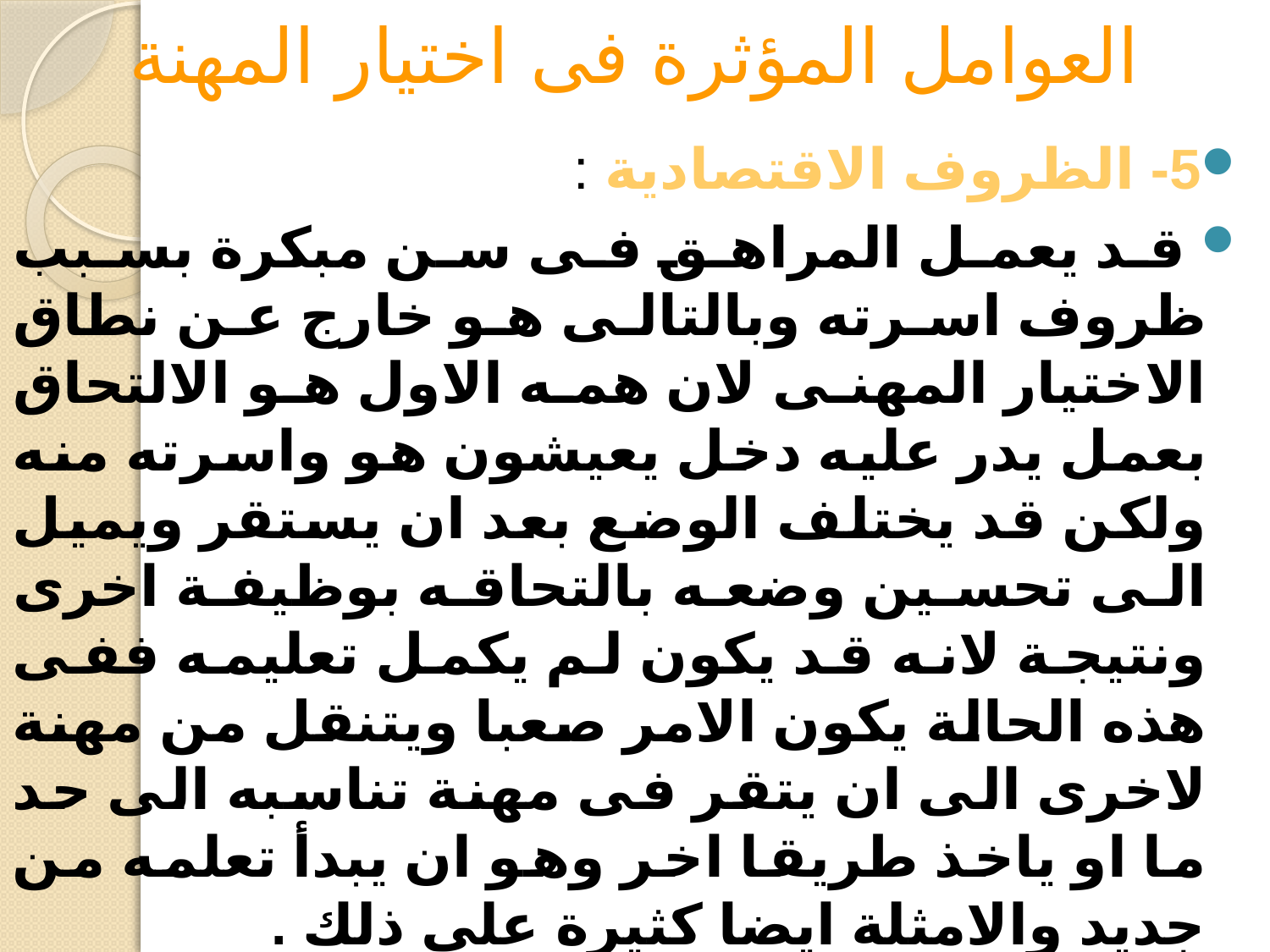

# العوامل المؤثرة فى اختيار المهنة
5- الظروف الاقتصادية :
 قد يعمل المراهق فى سن مبكرة بسبب ظروف اسرته وبالتالى هو خارج عن نطاق الاختيار المهنى لان همه الاول هو الالتحاق بعمل يدر عليه دخل يعيشون هو واسرته منه ولكن قد يختلف الوضع بعد ان يستقر ويميل الى تحسين وضعه بالتحاقه بوظيفة اخرى ونتيجة لانه قد يكون لم يكمل تعليمه ففى هذه الحالة يكون الامر صعبا ويتنقل من مهنة لاخرى الى ان يتقر فى مهنة تناسبه الى حد ما او ياخذ طريقا اخر وهو ان يبدأ تعلمه من جديد والامثلة ايضا كثيرة على ذلك .